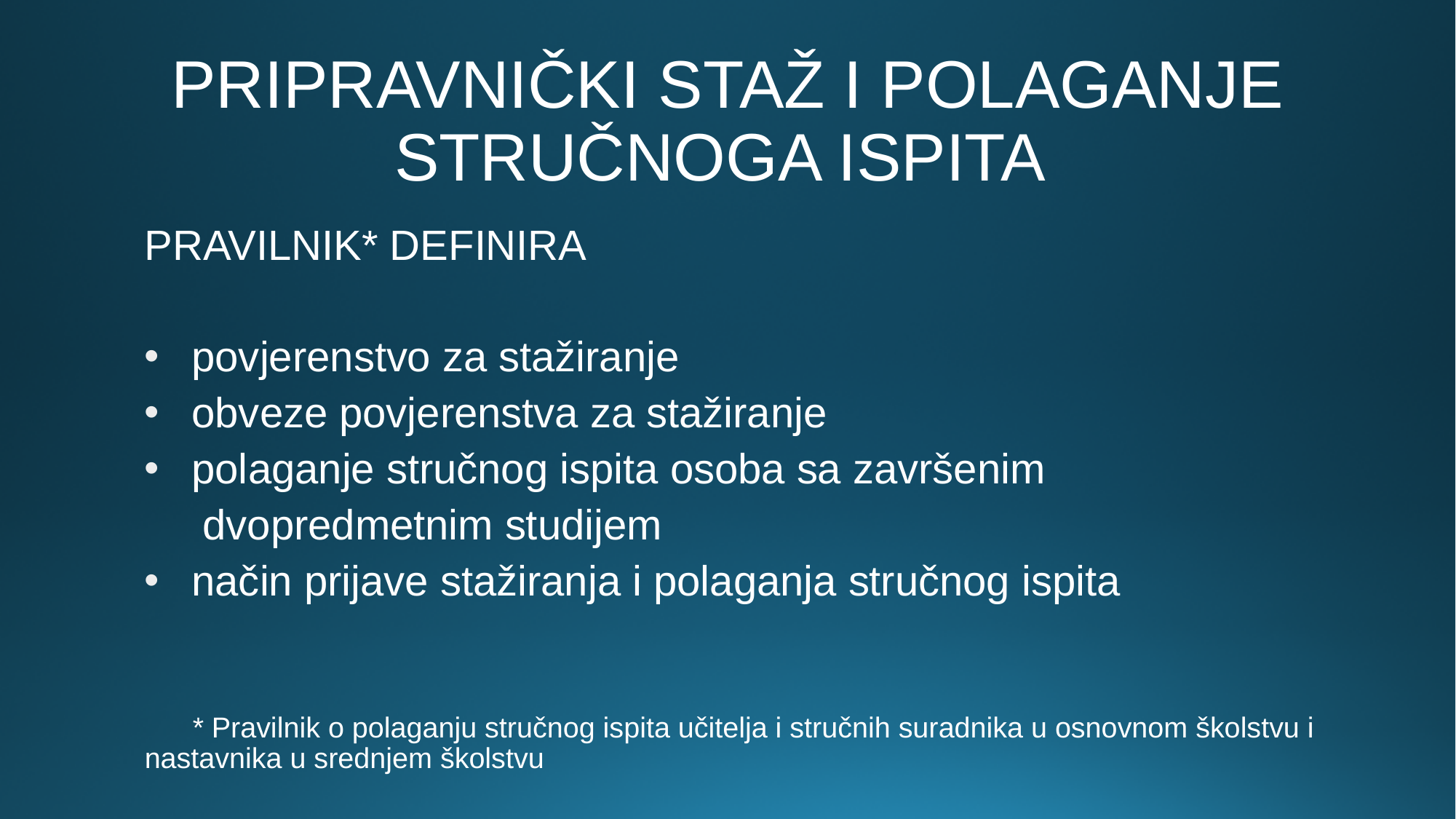

# PRIPRAVNIČKI STAŽ I POLAGANJE STRUČNOGA ISPITA
PRAVILNIK* DEFINIRA

  povjerenstvo za stažiranje
  obveze povjerenstva za stažiranje
  polaganje stručnog ispita osoba sa završenim
     dvopredmetnim studijem
  način prijave stažiranja i polaganja stručnog ispita

      * Pravilnik o polaganju stručnog ispita učitelja i stručnih suradnika u osnovnom školstvu i nastavnika u srednjem školstvu